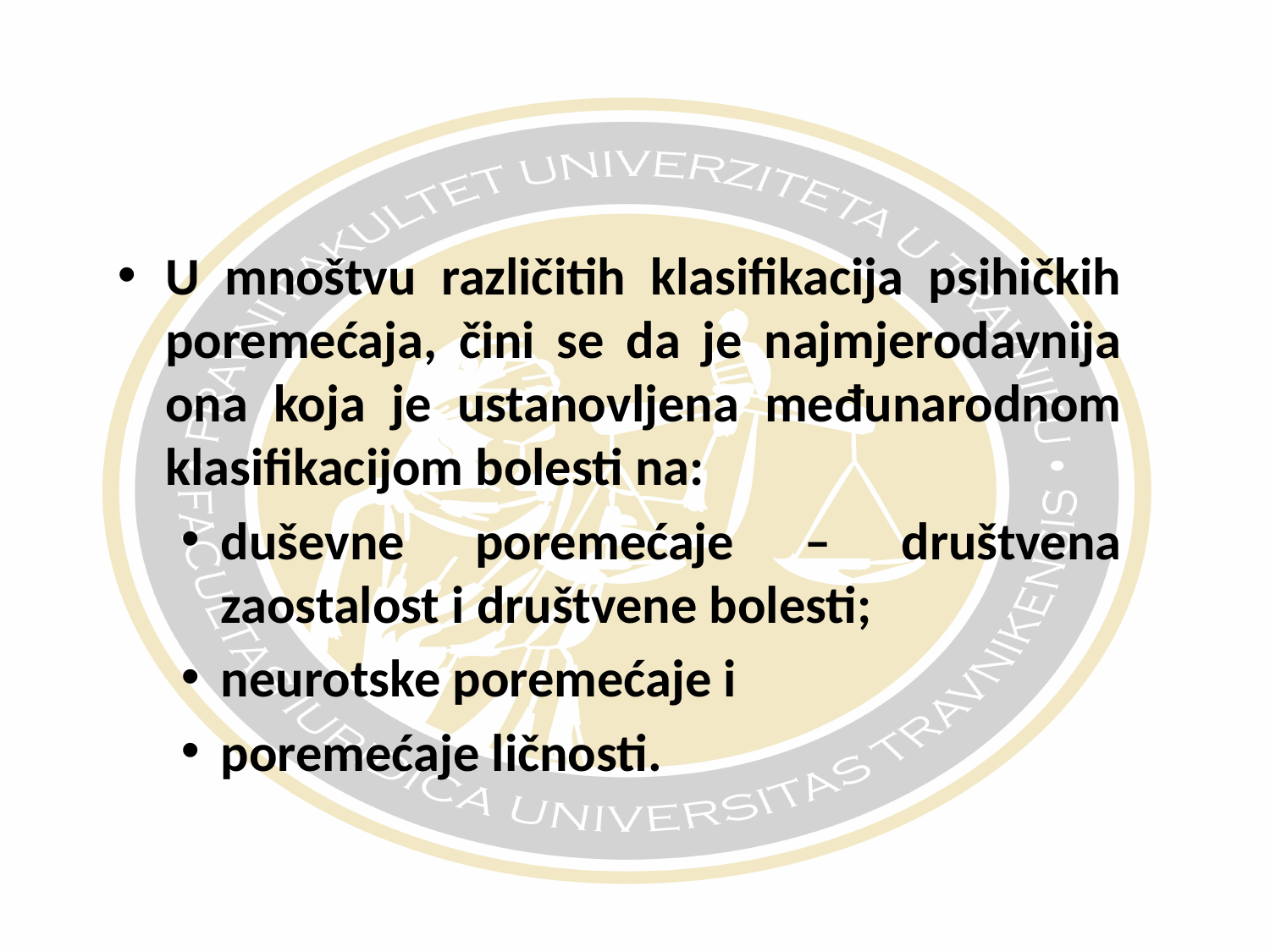

#
U mnoštvu različitih klasifikacija psihičkih poremećaja, čini se da je najmjerodavnija ona koja je ustanovljena međunarodnom klasifikacijom bolesti na:
duševne poremećaje – društvena zaostalost i društvene bolesti;
neurotske poremećaje i
poremećaje ličnosti.